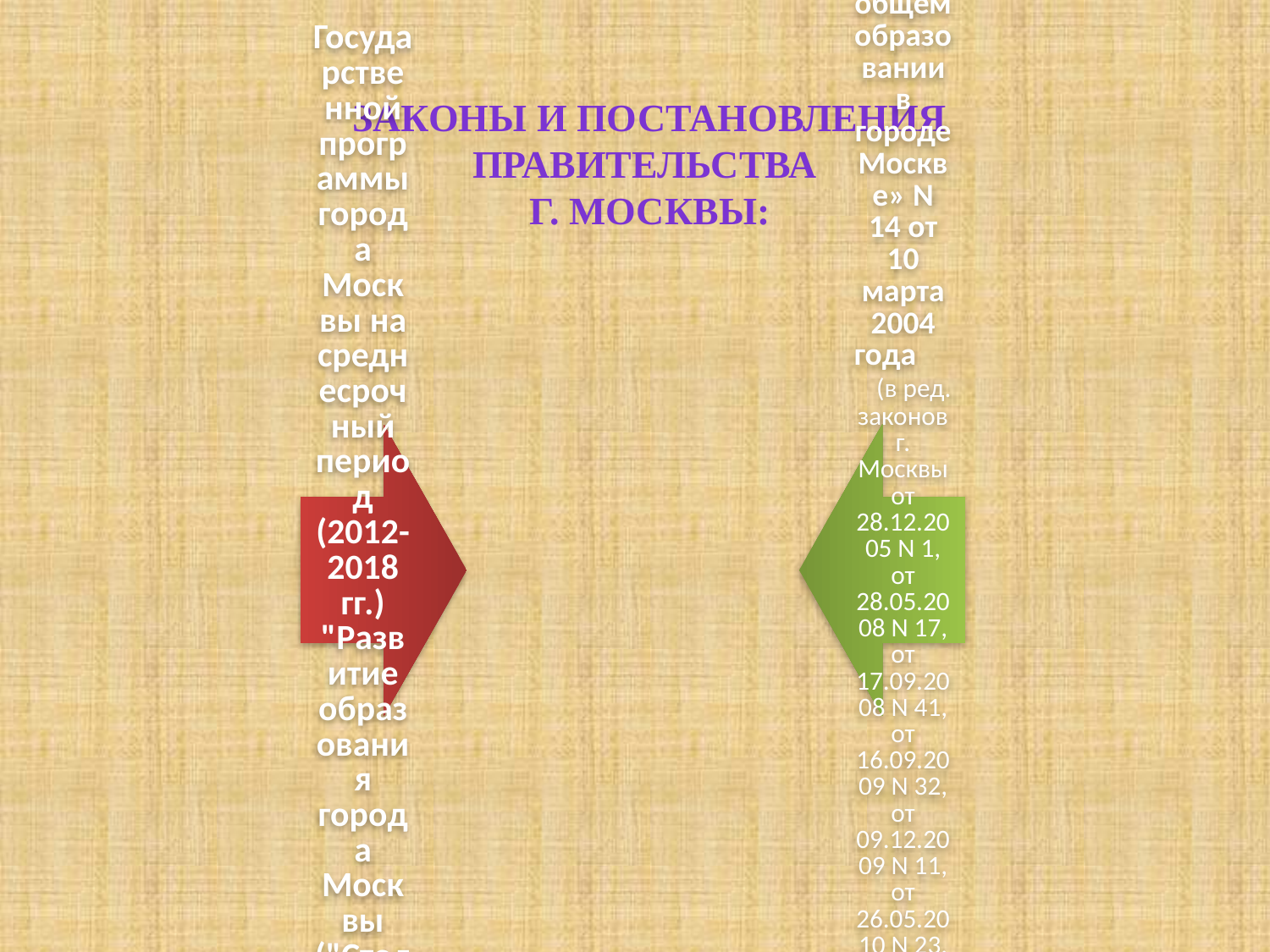

# Законы и Постановления Правительства г. Москвы: